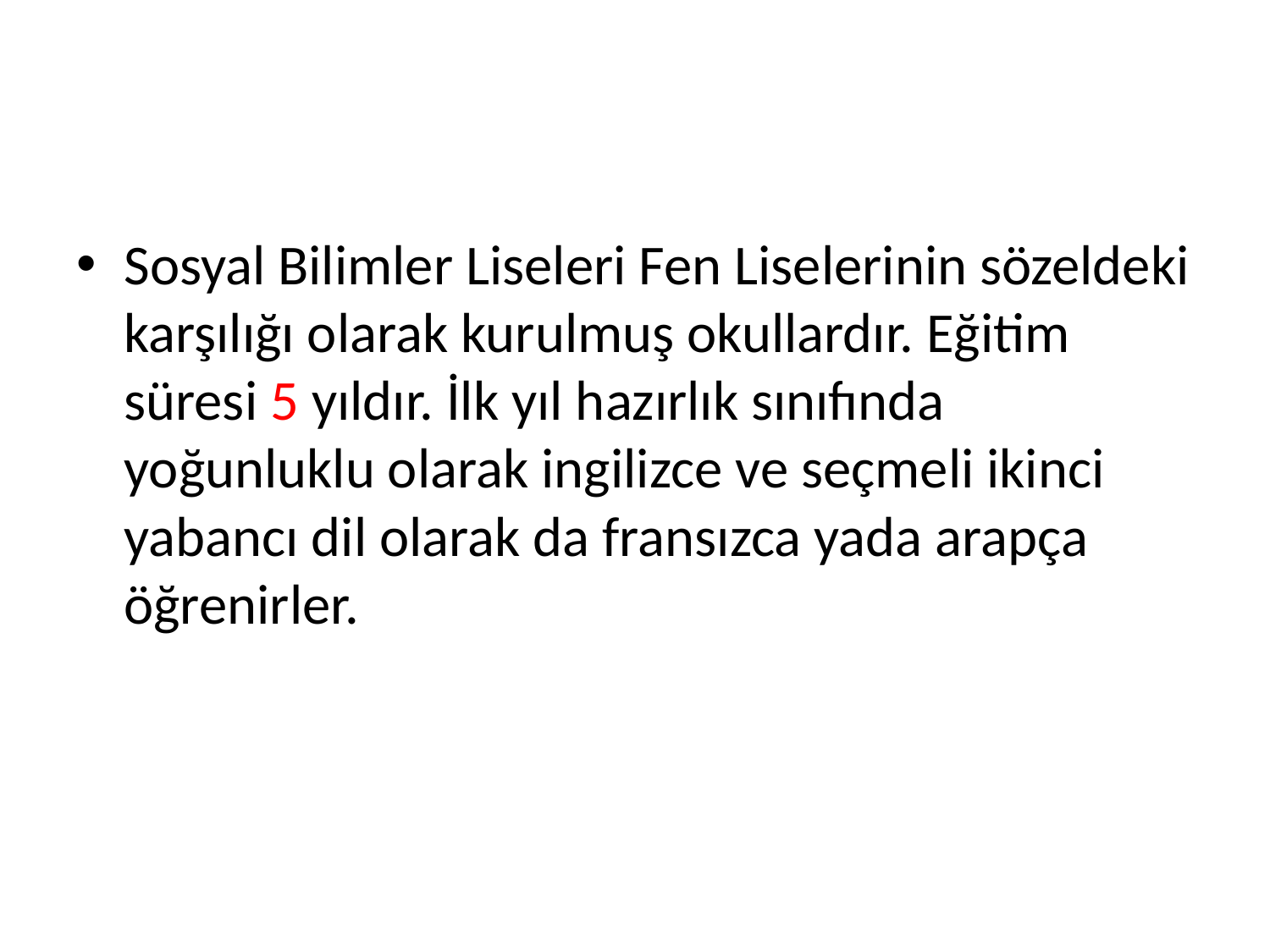

#
Sosyal Bilimler Liseleri Fen Liselerinin sözeldeki karşılığı olarak kurulmuş okullardır. Eğitim süresi 5 yıldır. İlk yıl hazırlık sınıfında yoğunluklu olarak ingilizce ve seçmeli ikinci yabancı dil olarak da fransızca yada arapça öğrenirler.